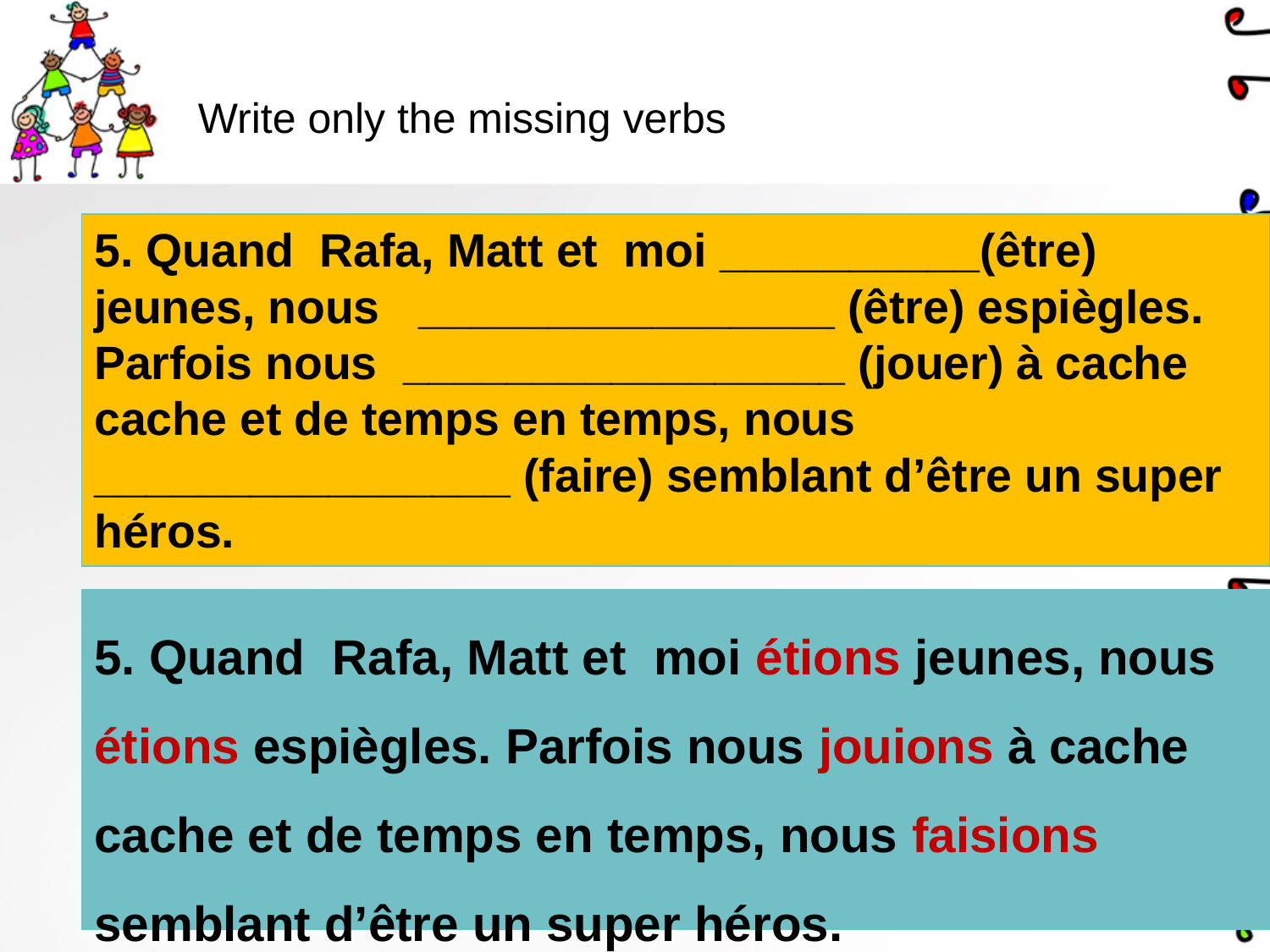

# Write only the missing verbs
5. Quand  Rafa, Matt et  moi __________(être) jeunes, nous   ________________ (être) espiègles. Parfois nous  _________________ (jouer) à cache cache et de temps en temps, nous ________________ (faire) semblant d’être un super héros.
5. Quand  Rafa, Matt et  moi étions jeunes, nous   étions espiègles. Parfois nous jouions à cache cache et de temps en temps, nous faisions semblant d’être un super héros.